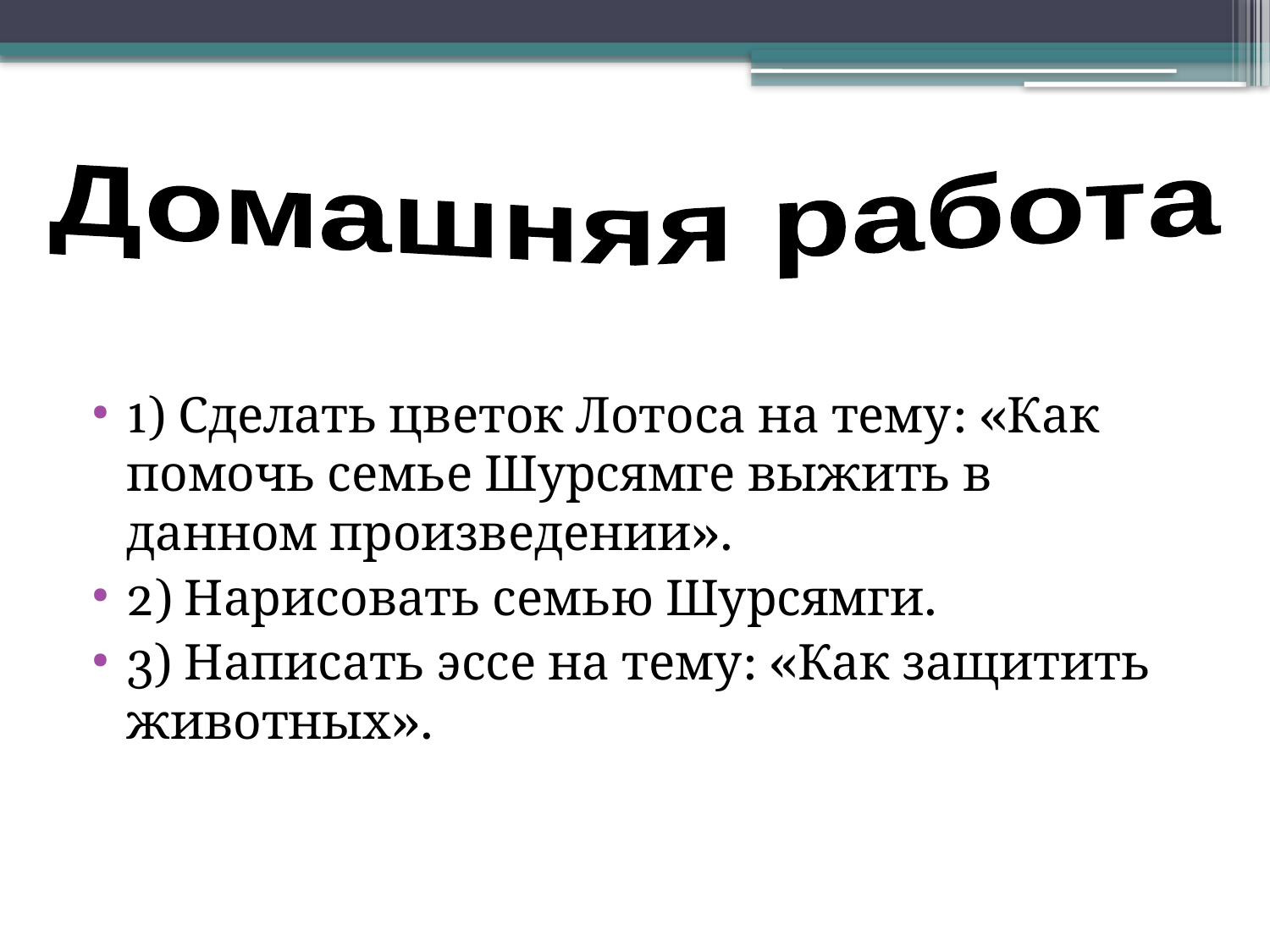

Домашняя работа

1) Сделать цветок Лотоса на тему: «Как помочь семье Шурсямге выжить в данном произведении».
2) Нарисовать семью Шурсямги.
3) Написать эссе на тему: «Как защитить животных».